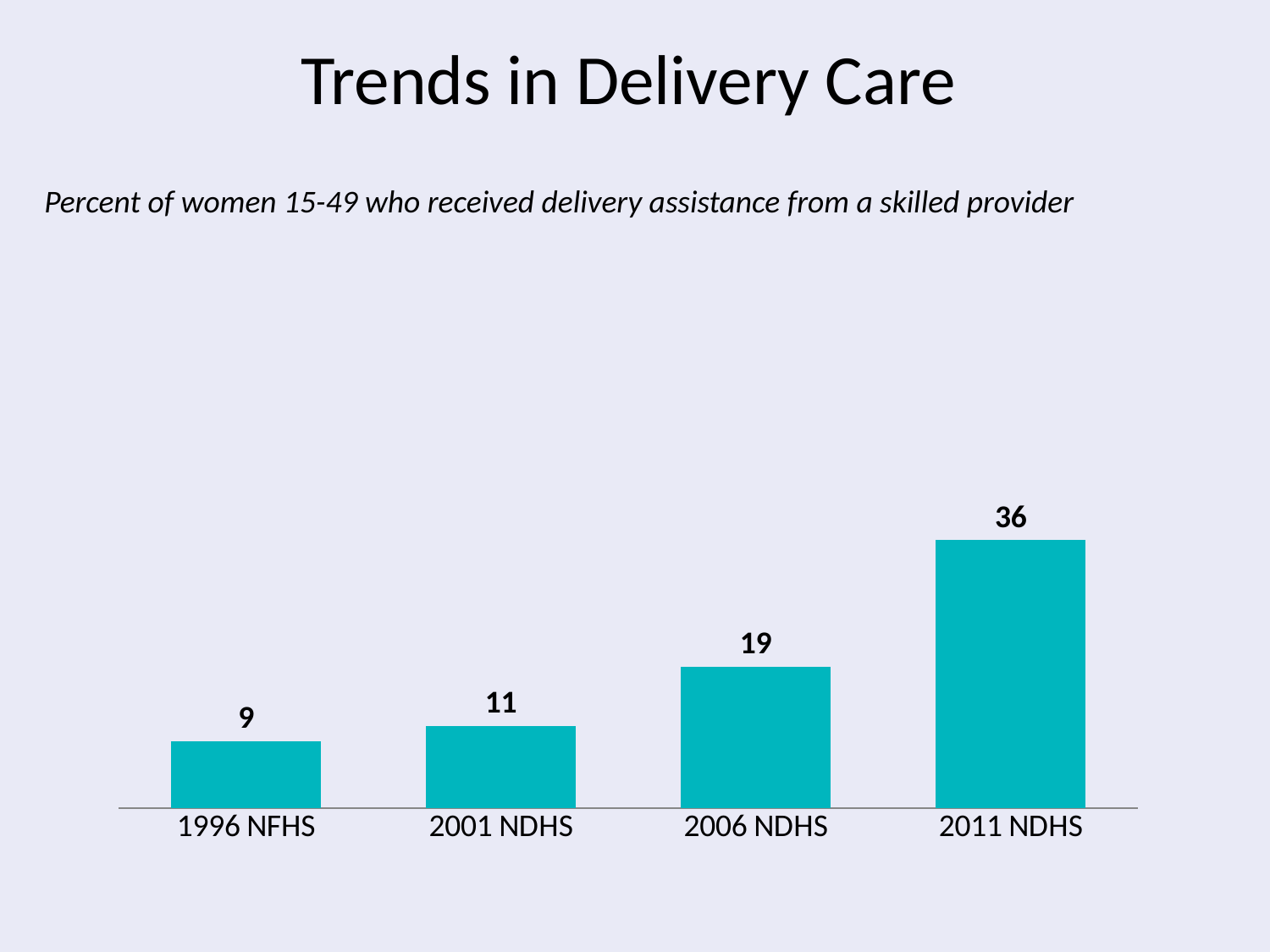

# Trends in Delivery Care

### Chart

| Category | Series 1 |
|---|---|
| 1996 NFHS | 9.0 |
| 2001 NDHS | 11.0 |
| 2006 NDHS | 19.0 |
| 2011 NDHS | 36.0 |
Percent of women 15-49 who received delivery assistance from a skilled provider